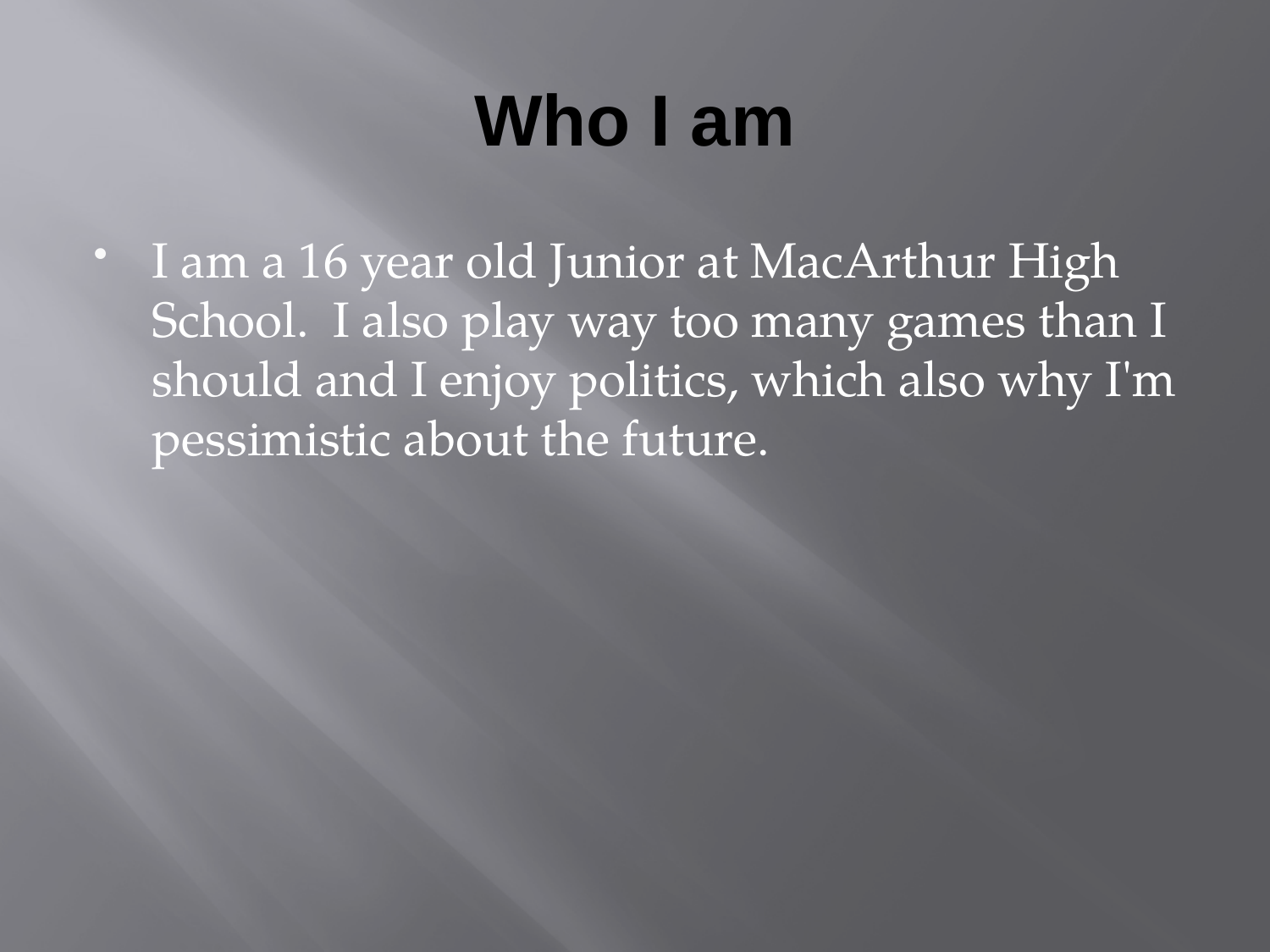

# Who I am
I am a 16 year old Junior at MacArthur High School.  I also play way too many games than I should and I enjoy politics, which also why I'm pessimistic about the future.